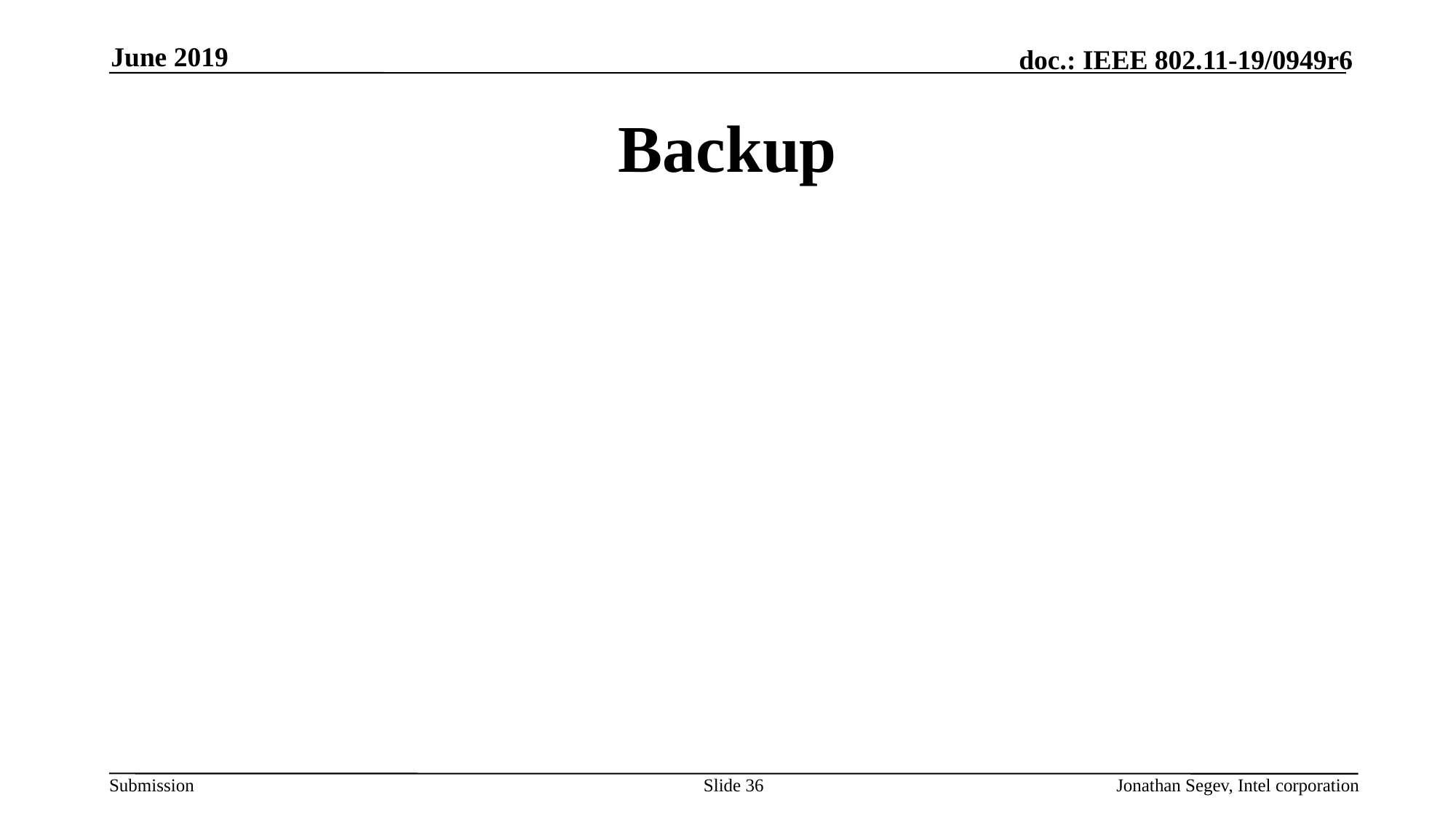

June 2019
# Backup

Slide 36
Jonathan Segev, Intel corporation